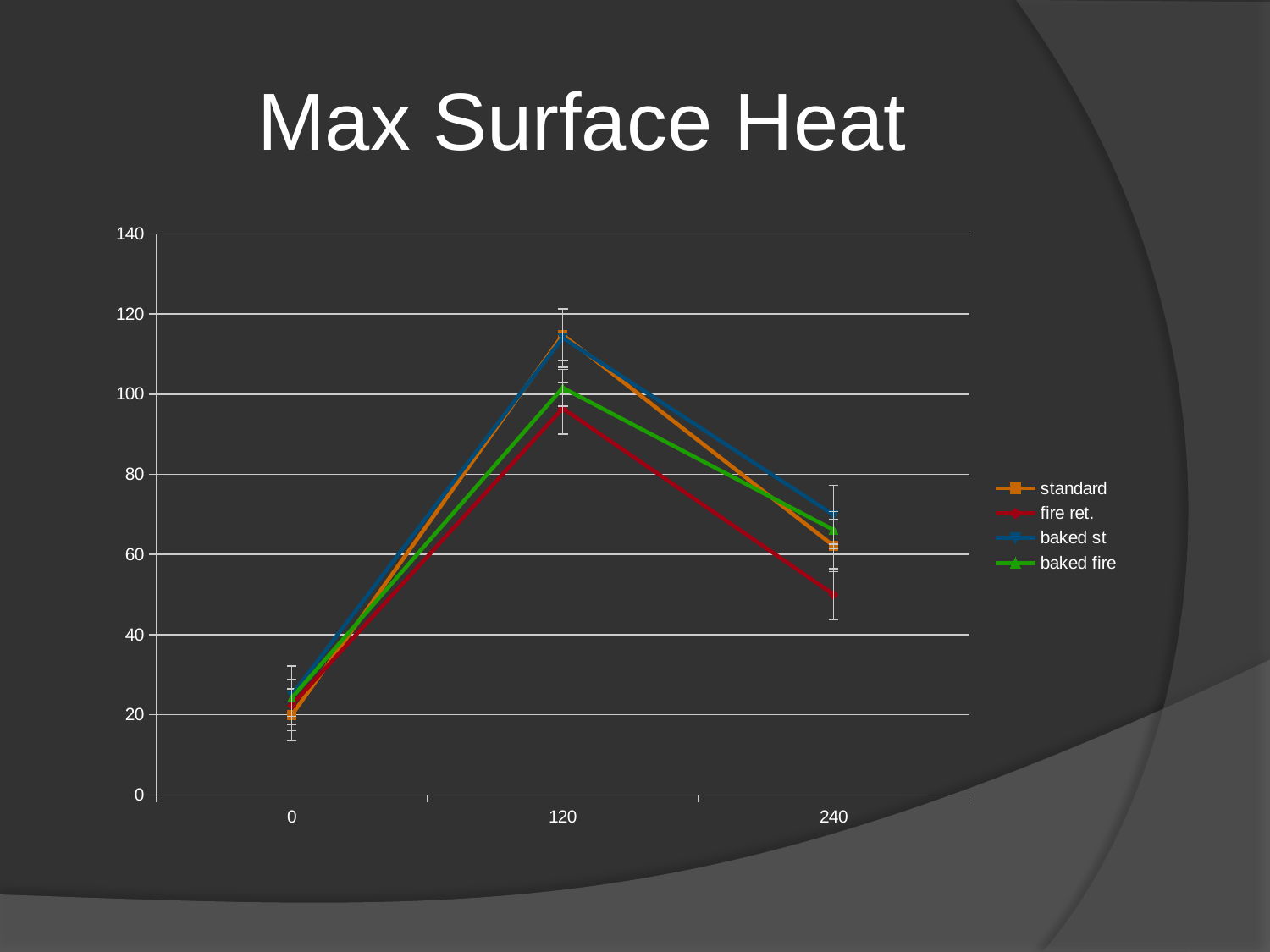

# Max Surface Heat

### Chart

| Category | standard | fire ret. | baked st | baked fire |
|---|---|---|---|---|
| 0 | 19.920757044025002 | 22.3704028501 | 24.894991203375 | 24.189939864099998 |
| 120 | 114.81419749225 | 96.47407074715 | 114.0869690365 | 101.60436044585 |
| 240 | 62.167567897075 | 50.038040967325 | 69.91749110814999 | 66.134982824825 |